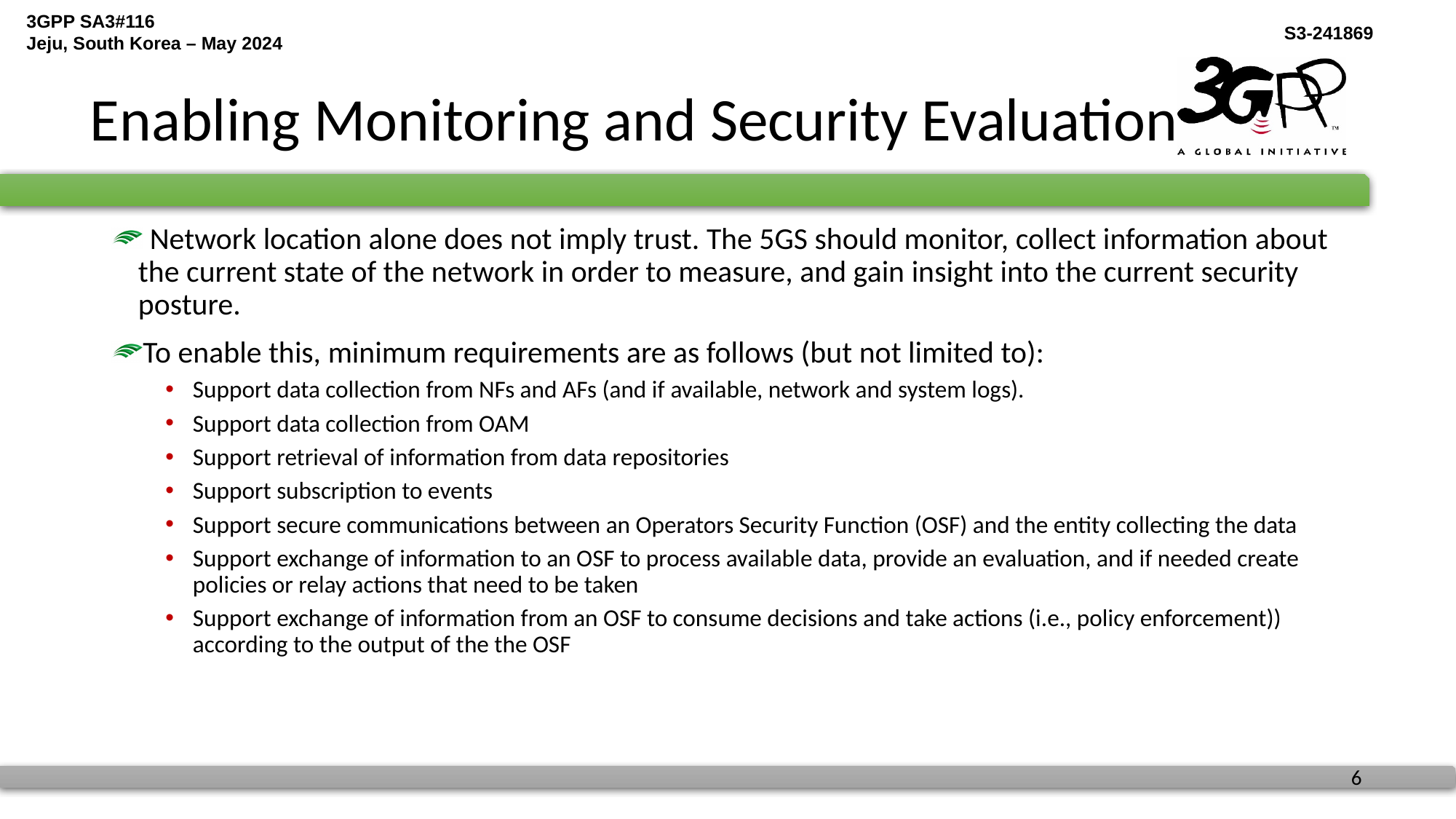

# Enabling Monitoring and Security Evaluation
 Network location alone does not imply trust. The 5GS should monitor, collect information about the current state of the network in order to measure, and gain insight into the current security posture.
To enable this, minimum requirements are as follows (but not limited to):
Support data collection from NFs and AFs (and if available, network and system logs).
Support data collection from OAM
Support retrieval of information from data repositories
Support subscription to events
Support secure communications between an Operators Security Function (OSF) and the entity collecting the data
Support exchange of information to an OSF to process available data, provide an evaluation, and if needed create policies or relay actions that need to be taken
Support exchange of information from an OSF to consume decisions and take actions (i.e., policy enforcement)) according to the output of the the OSF